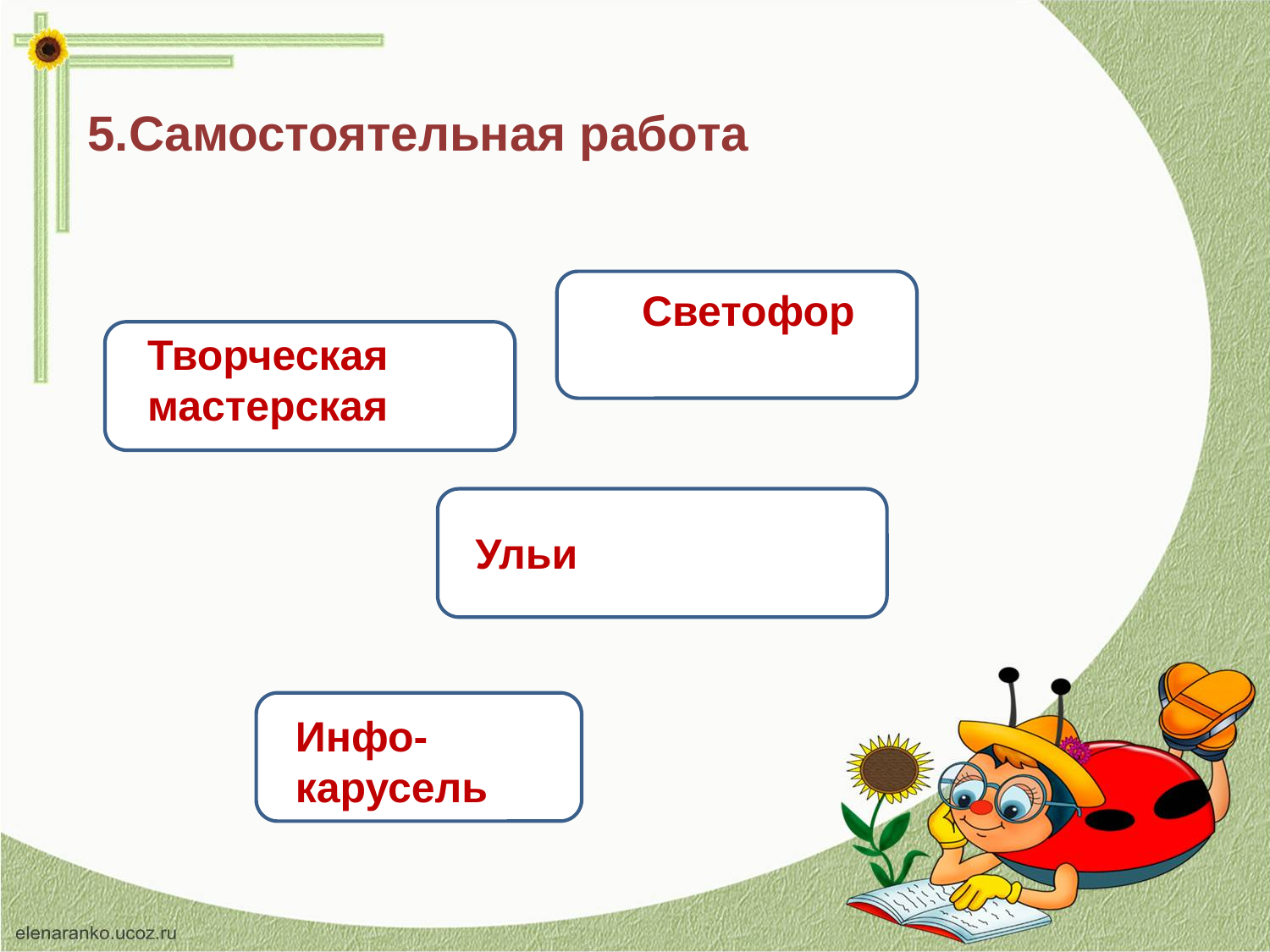

5.Самостоятельная работа
ГСветофор
алерея
алерТворческая мастерскаяея
Творческая мастерская
ГППоздорова
алерея
Ульи
ГППоздорова
алерея
Инфо-карусель